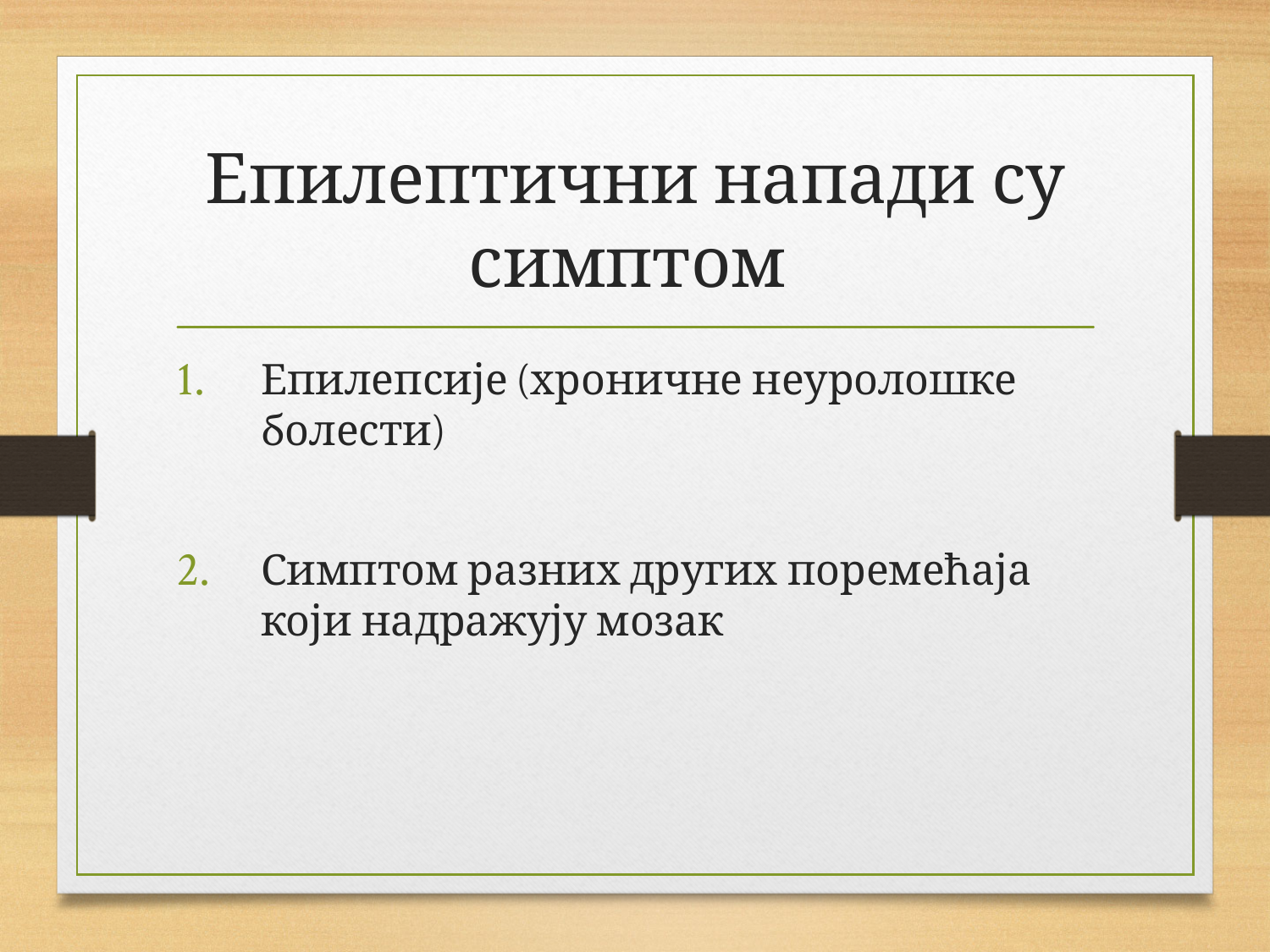

# Епилептични напади су симптом
Епилепсије (хроничне неуролошке болести)

Симптом разних других поремећаја који надражују мозак